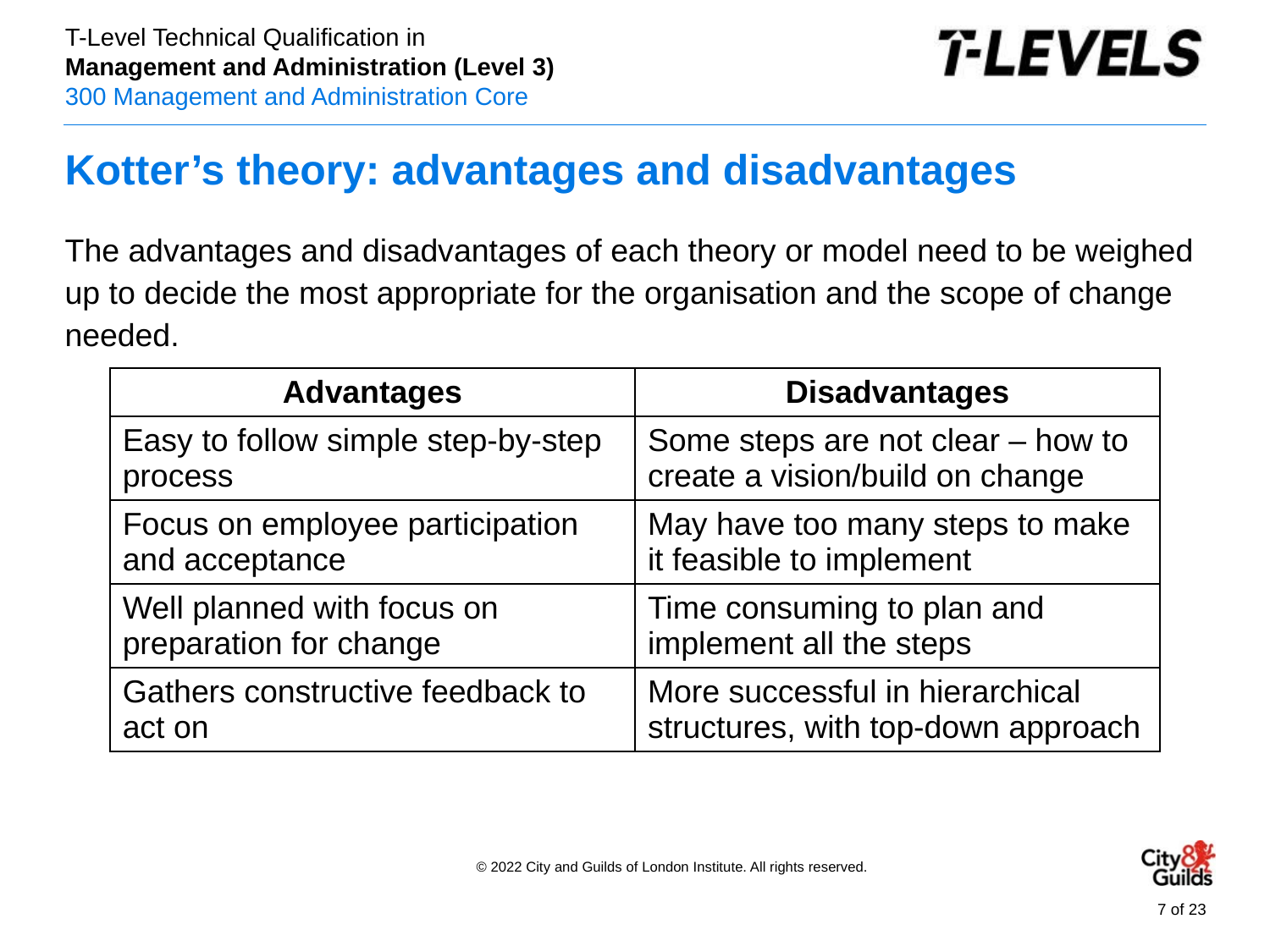

# Kotter’s theory: advantages and disadvantages
The advantages and disadvantages of each theory or model need to be weighed up to decide the most appropriate for the organisation and the scope of change needed.

| Advantages | Disadvantages |
| --- | --- |
| Easy to follow simple step-by-step process | Some steps are not clear – how to create a vision/build on change |
| Focus on employee participation and acceptance | May have too many steps to make it feasible to implement |
| Well planned with focus on preparation for change | Time consuming to plan and implement all the steps |
| Gathers constructive feedback to act on | More successful in hierarchical structures, with top-down approach |